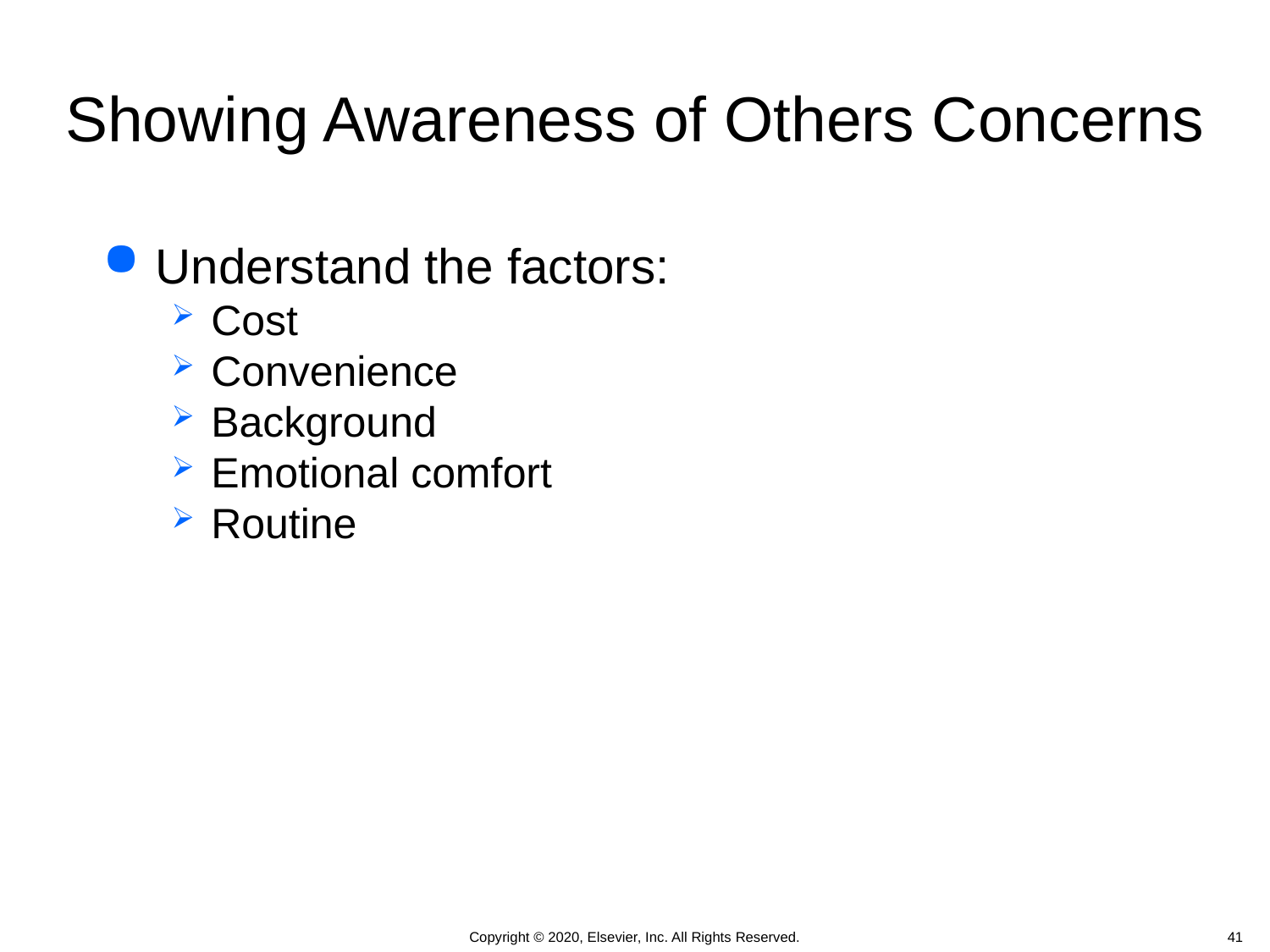

# Showing Awareness of Others Concerns
Understand the factors:
Cost
Convenience
Background
Emotional comfort
Routine
 41